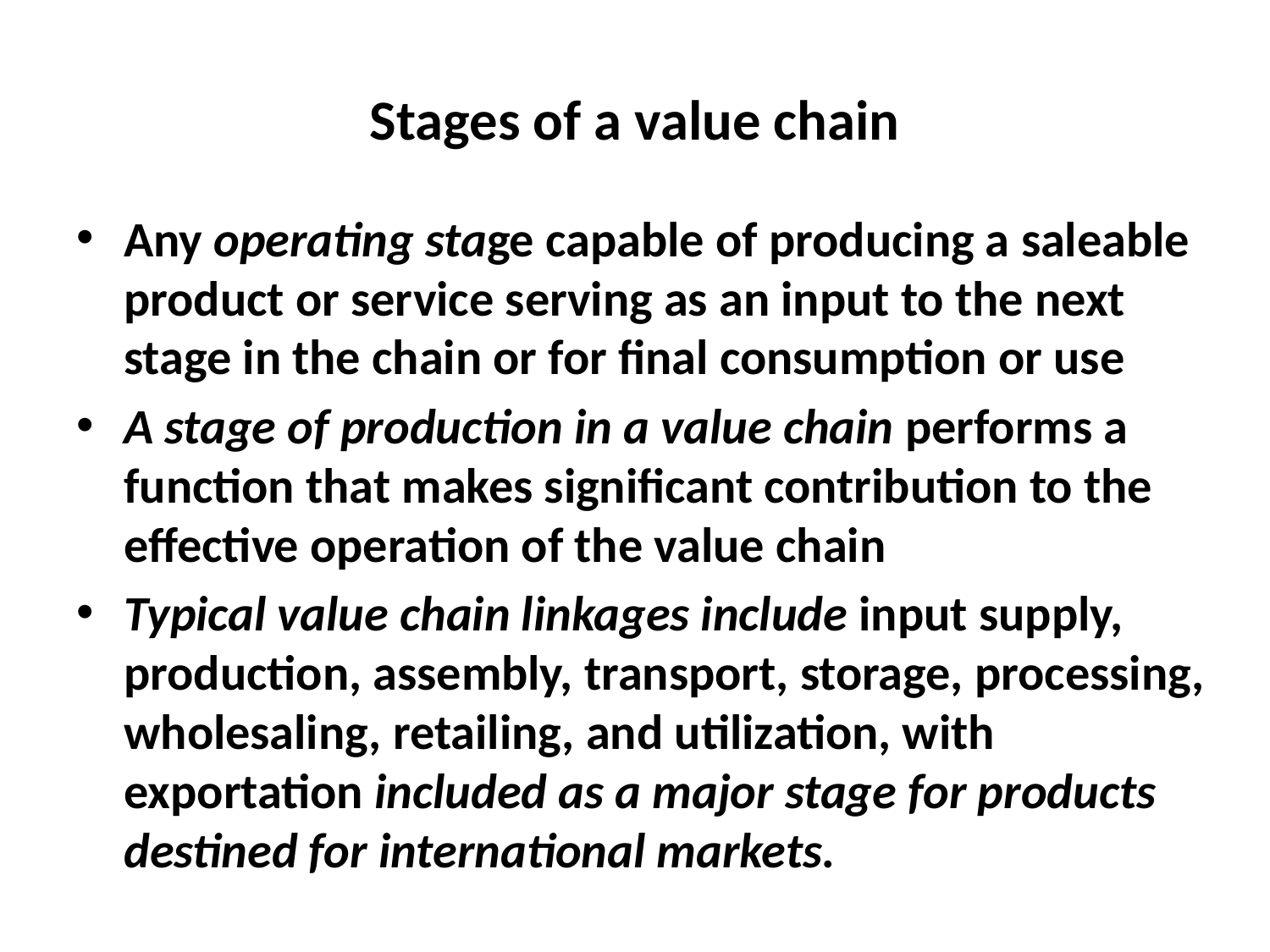

# Stages of a value chain
Any operating stage capable of producing a saleable product or service serving as an input to the next stage in the chain or for final consumption or use
A stage of production in a value chain performs a function that makes significant contribution to the effective operation of the value chain
Typical value chain linkages include input supply, production, assembly, transport, storage, processing, wholesaling, retailing, and utilization, with exportation included as a major stage for products destined for international markets.